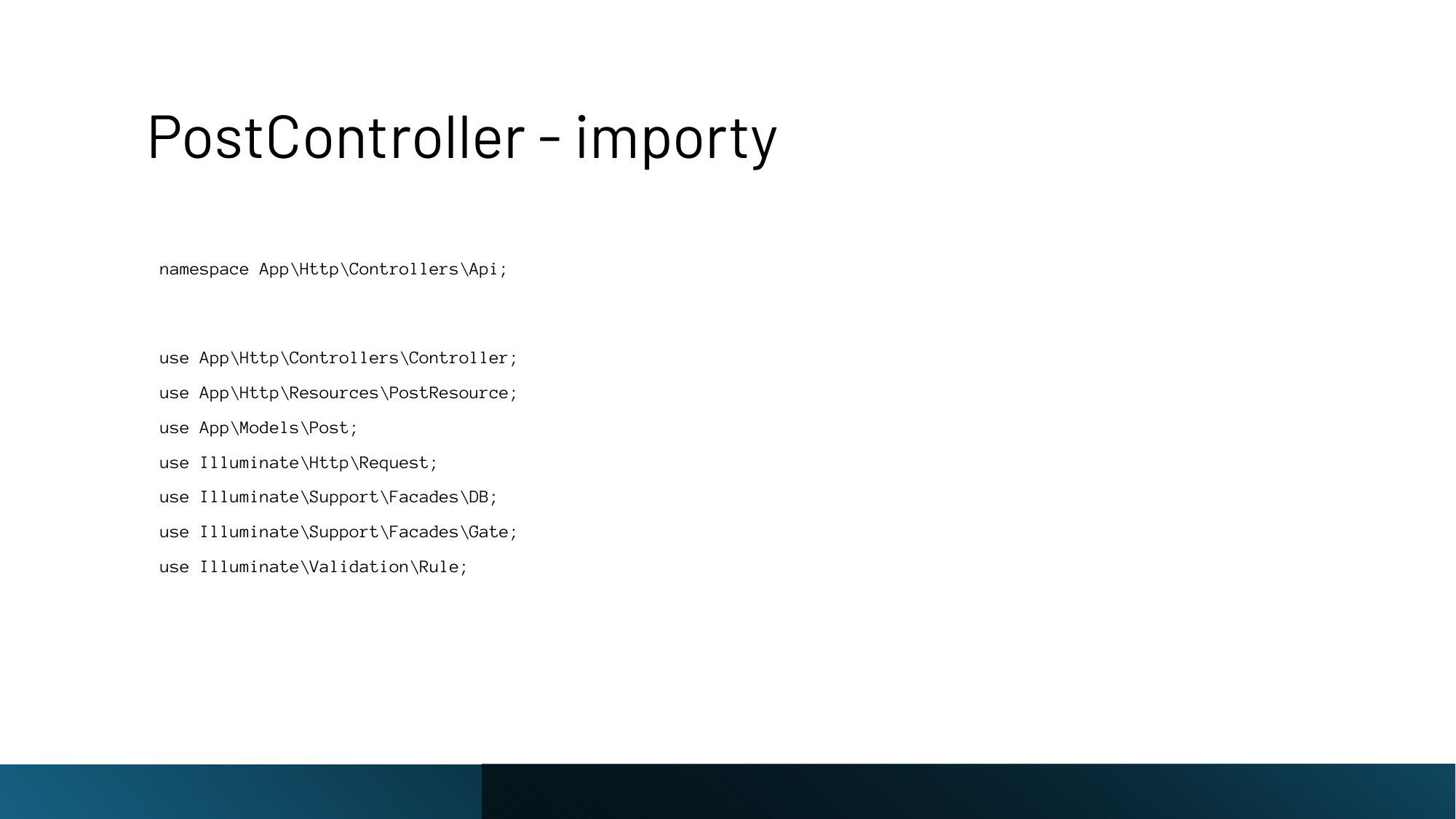

# PostController - importy
namespace App\Http\Controllers\Api;

use App\Http\Controllers\Controller;
use App\Http\Resources\PostResource;
use App\Models\Post;
use Illuminate\Http\Request;
use Illuminate\Support\Facades\DB;
use Illuminate\Support\Facades\Gate;
use Illuminate\Validation\Rule;